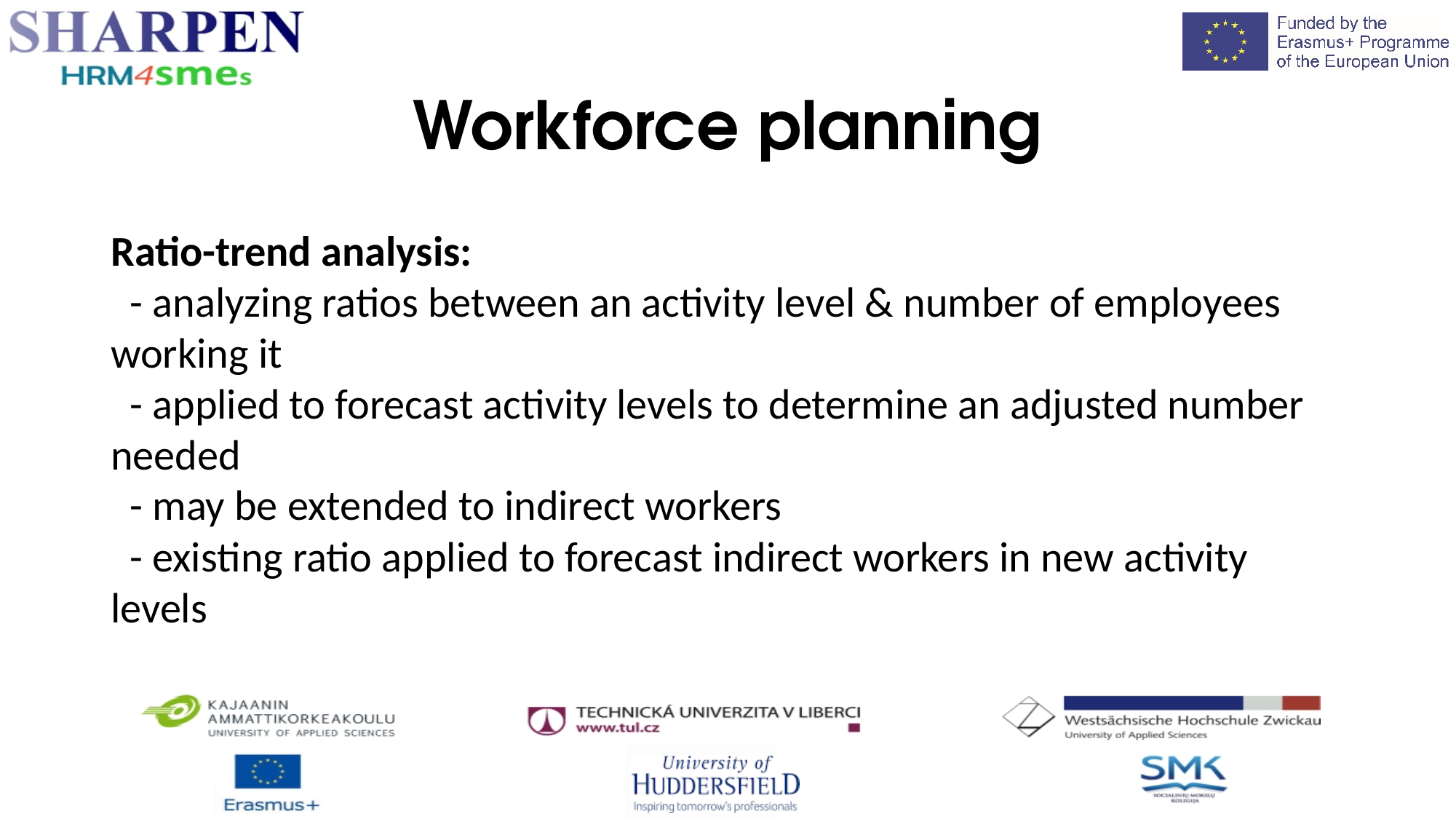

Workforce planning
Ratio-trend analysis:
  - analyzing ratios between an activity level & number of employees working it
  - applied to forecast activity levels to determine an adjusted number needed
  - may be extended to indirect workers
  - existing ratio applied to forecast indirect workers in new activity levels